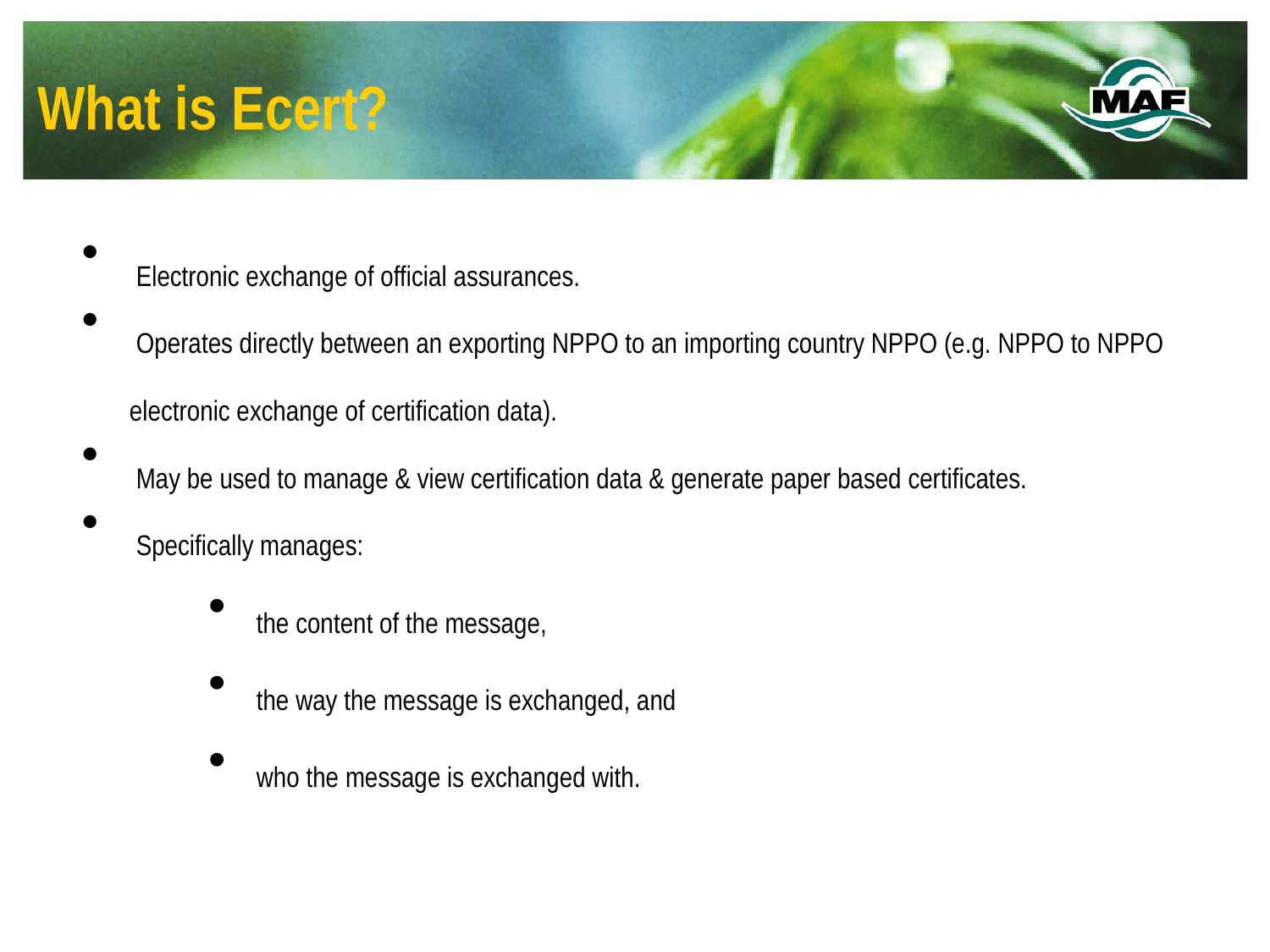

What is Ecert?
 Electronic exchange of official assurances.
 Operates directly between an exporting NPPO to an importing country NPPO (e.g. NPPO to NPPO electronic exchange of certification data).
 May be used to manage & view certification data & generate paper based certificates.
 Specifically manages:
the content of the message,
the way the message is exchanged, and
who the message is exchanged with.